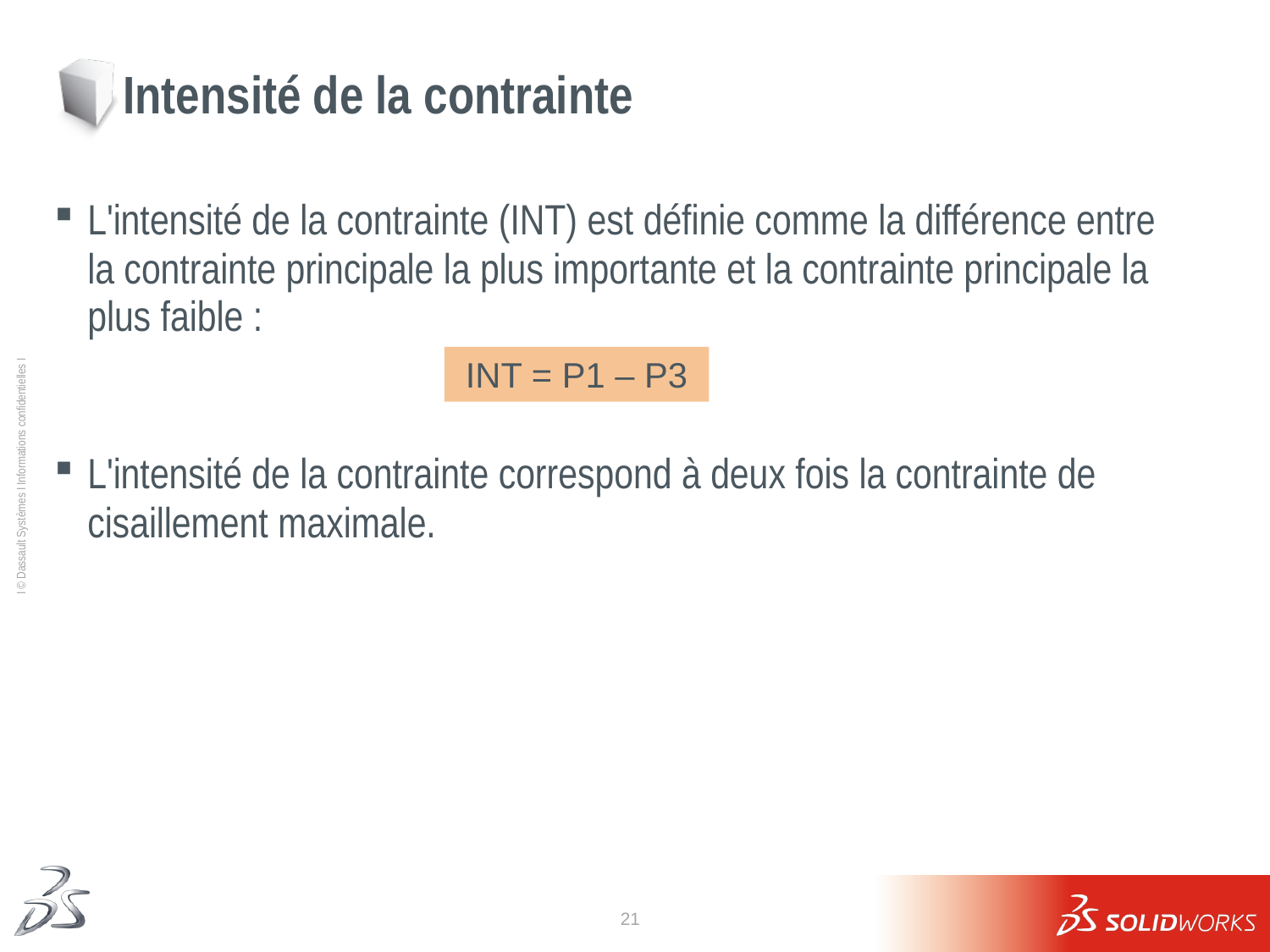

# Intensité de la contrainte
L'intensité de la contrainte (INT) est définie comme la différence entre la contrainte principale la plus importante et la contrainte principale la plus faible :
INT = P1 – P3
L'intensité de la contrainte correspond à deux fois la contrainte de cisaillement maximale.